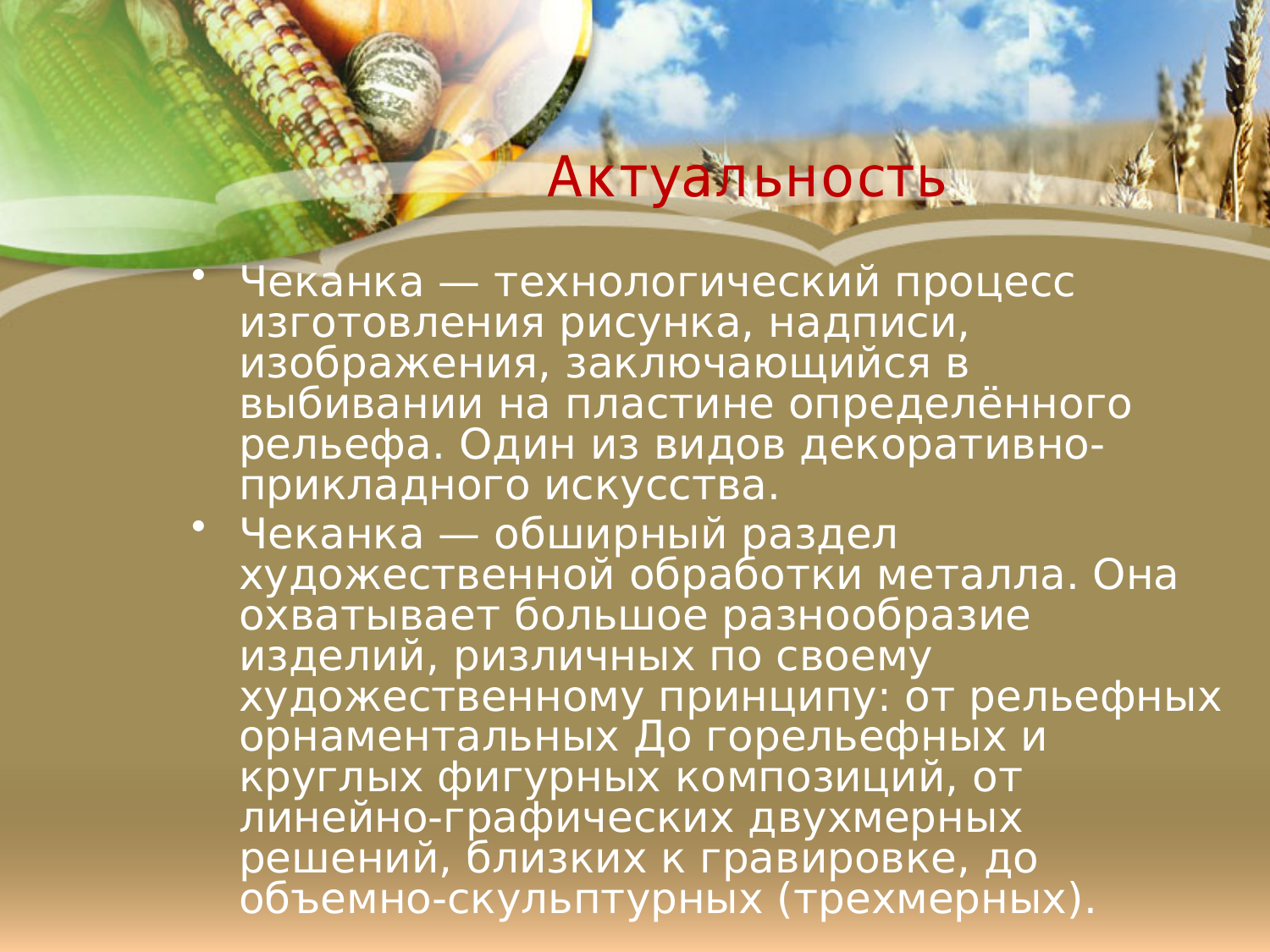

# Актуальность
Чеканка — технологический процесс изготовления рисунка, надписи, изображения, заключающийся в выбивании на пластине определённого рельефа. Один из видов декоративно-прикладного искусства.
Чеканка — обширный раздел художественной обработки металла. Она охватывает большое разнообразие изделий, ризличных по своему художественному принципу: от рельефных орнаментальных До горельефных и круглых фигурных композиций, от линейно-графических двухмерных решений, близких к гравировке, до объемно-скульптурных (трехмерных).